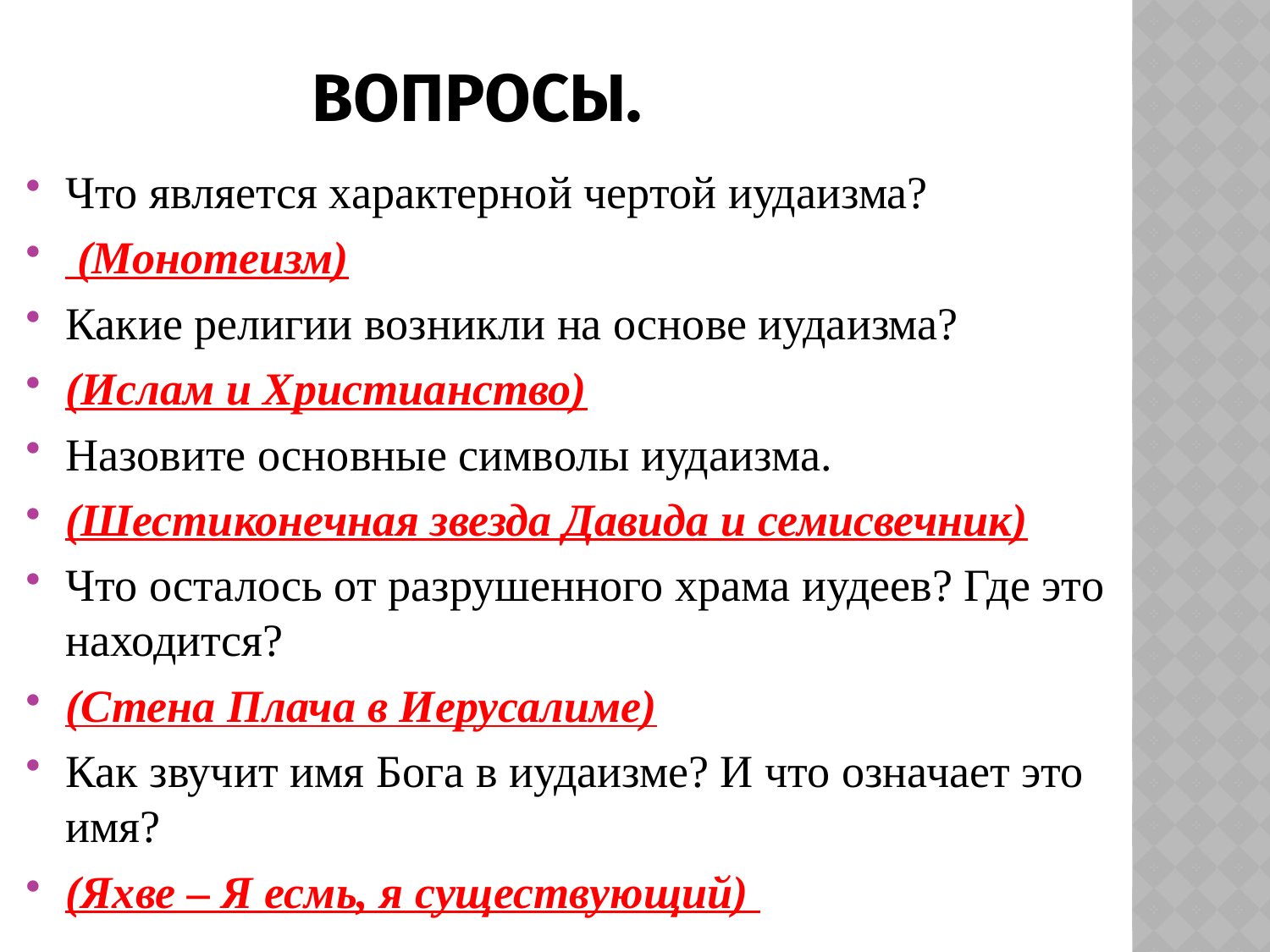

# Вопросы.
Что является характерной чертой иудаизма?
 (Монотеизм)
Какие религии возникли на основе иудаизма?
(Ислам и Христианство)
Назовите основные символы иудаизма.
(Шестиконечная звезда Давида и семисвечник)
Что осталось от разрушенного храма иудеев? Где это находится?
(Стена Плача в Иерусалиме)
Как звучит имя Бога в иудаизме? И что означает это имя?
(Яхве – Я есмь, я существующий)